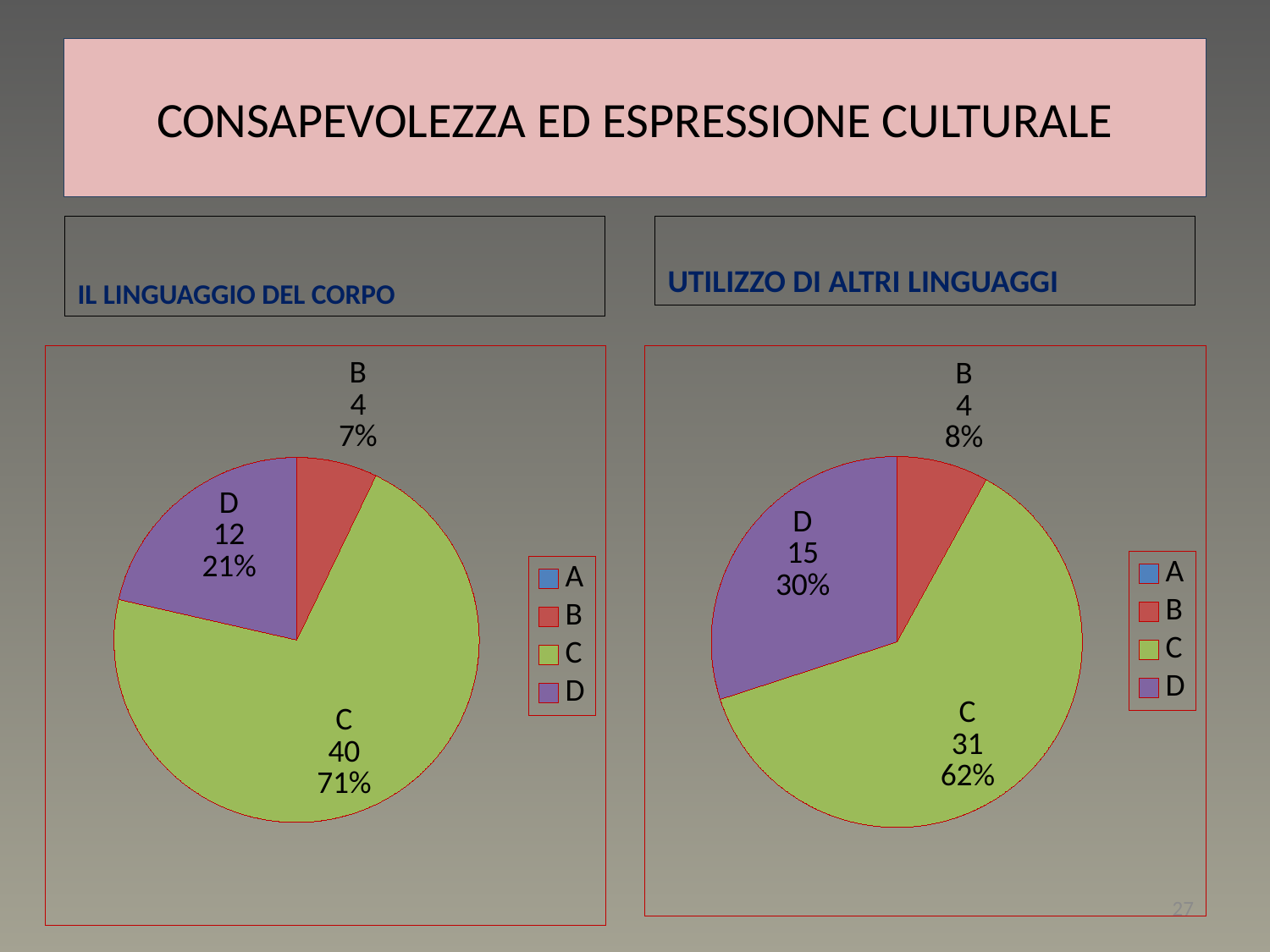

# CONSAPEVOLEZZA ED ESPRESSIONE CULTURALE
IL LINGUAGGIO DEL CORPO
UTILIZZO DI ALTRI LINGUAGGI

### Chart

| Category | Vendite |
|---|---|
| A | 0.0 |
| B | 4.0 |
| C | 40.0 |
| D | 12.0 |

### Chart

| Category | Vendite |
|---|---|
| A | 0.0 |
| B | 4.0 |
| C | 31.0 |
| D | 15.0 |
27